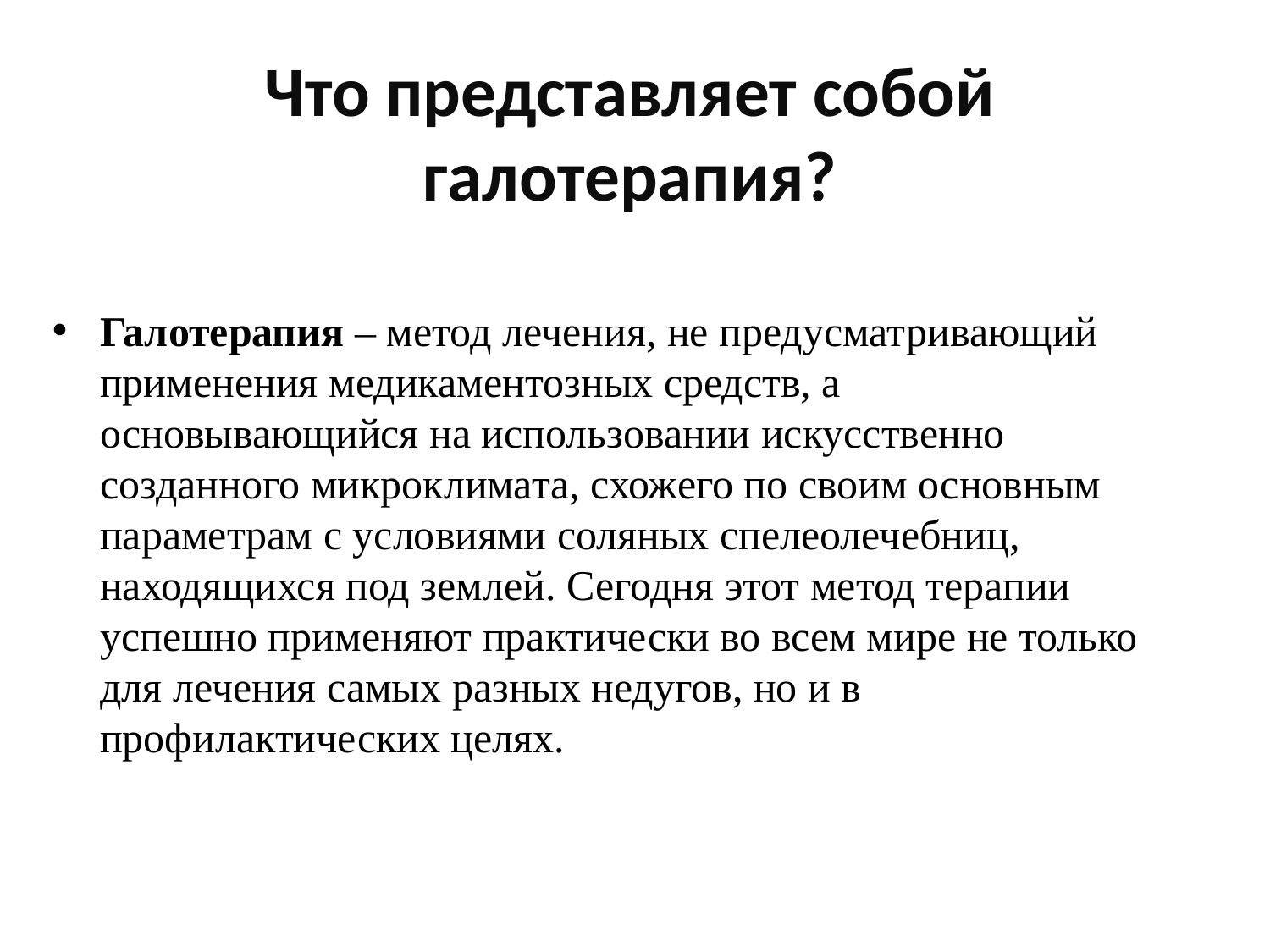

Что представляет собой галотерапия?
Галотерапия – метод лечения, не предусматривающий применения медикаментозных средств, а основывающийся на использовании искусственно созданного микроклимата, схожего по своим основным параметрам с условиями соляных спелеолечебниц, находящихся под землей. Сегодня этот метод терапии успешно применяют практически во всем мире не только для лечения самых разных недугов, но и в профилактических целях.